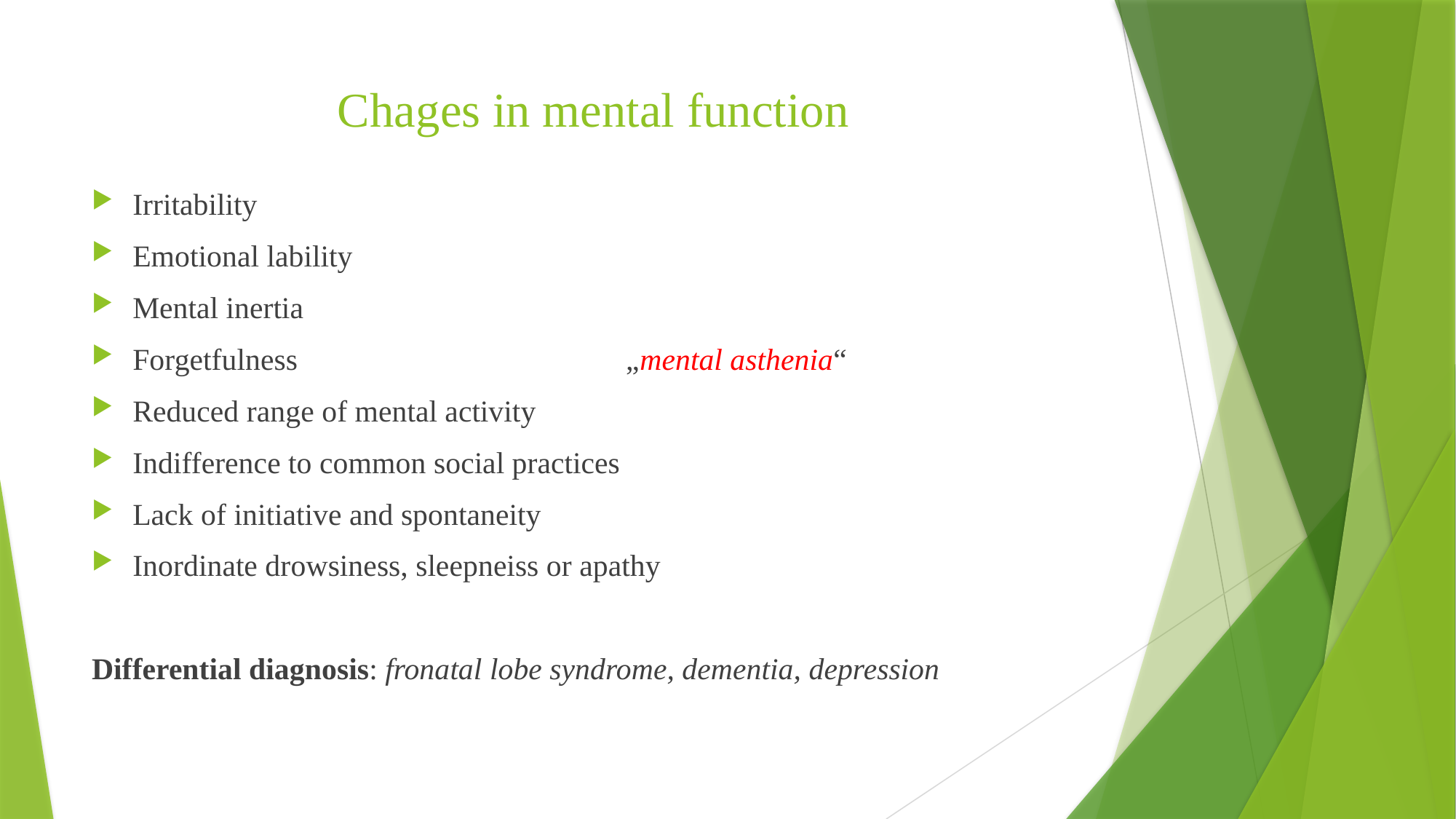

# Chages in mental function
Irritability
Emotional lability
Mental inertia
Forgetfulness                                           „mental asthenia“
Reduced range of mental activity
Indifference to common social practices
Lack of initiative and spontaneity
Inordinate drowsiness, sleepneiss or apathy

Differential diagnosis: fronatal lobe syndrome, dementia, depression